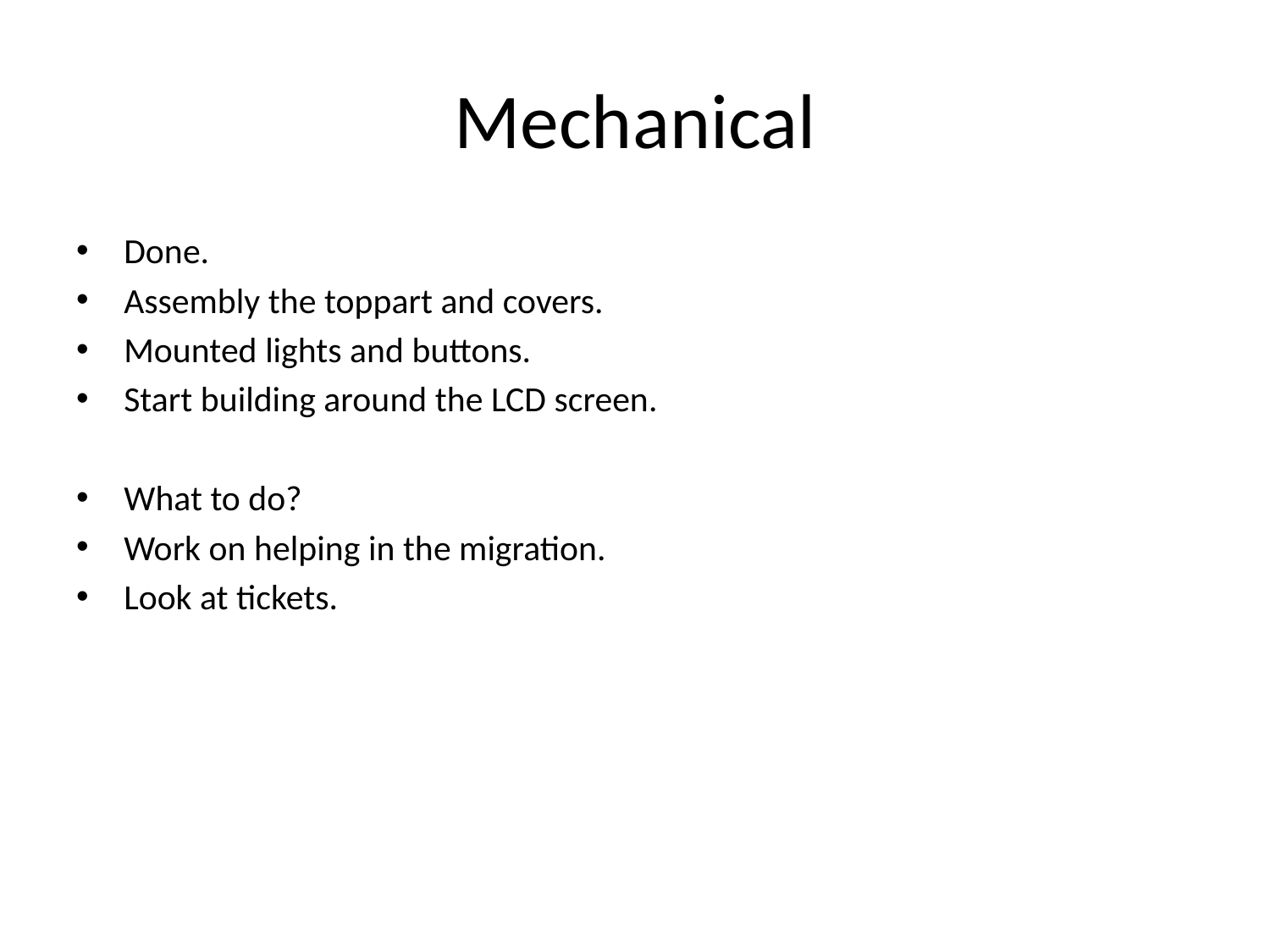

# Mechanical
Done.
Assembly the toppart and covers.
Mounted lights and buttons.
Start building around the LCD screen.

What to do?
Work on helping in the migration.
Look at tickets.